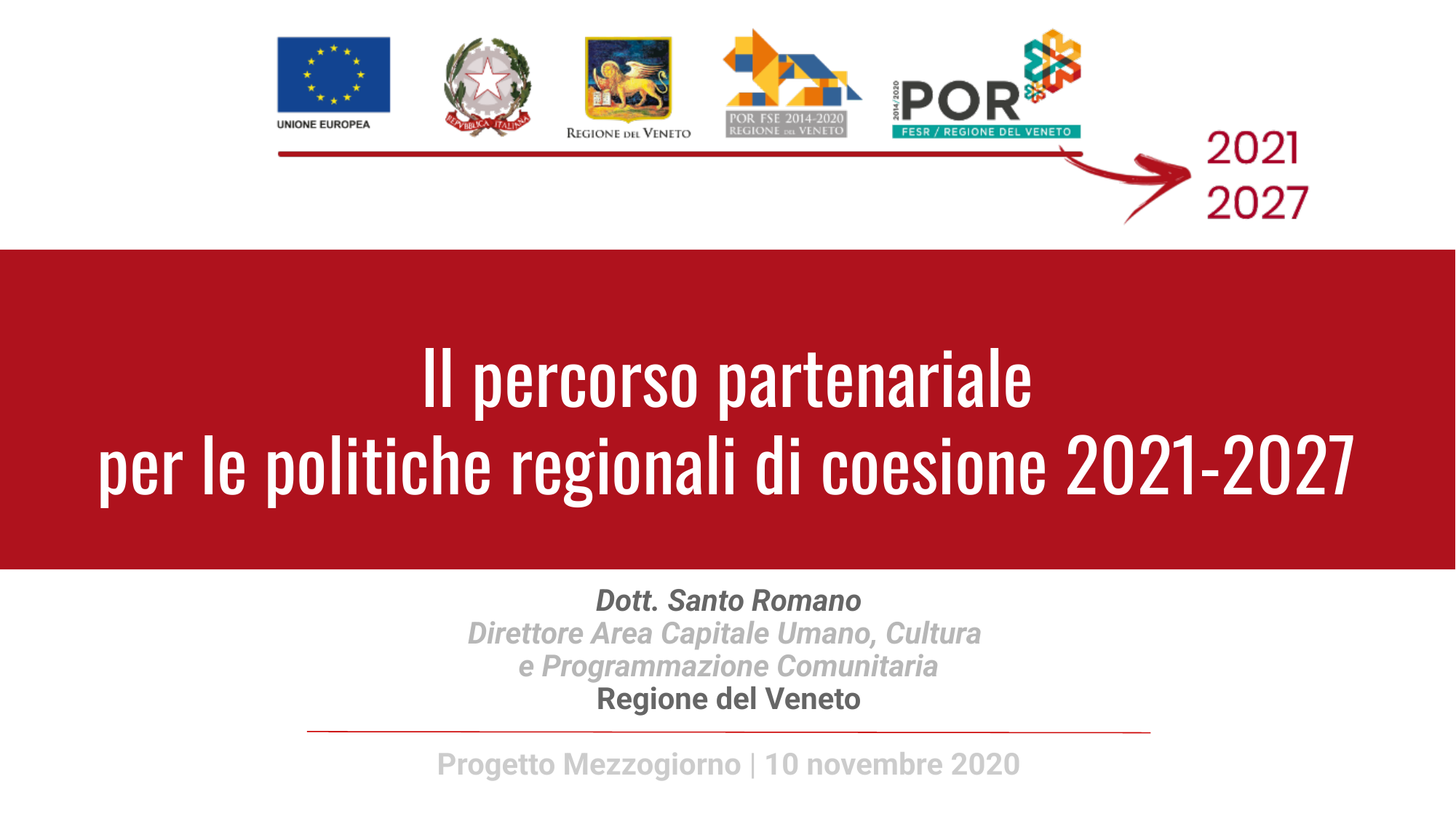

# Il percorso partenariale
per le politiche regionali di coesione 2021-2027
Dott. Santo Romano
Direttore Area Capitale Umano, Cultura
e Programmazione Comunitaria
Regione del Veneto

Progetto Mezzogiorno | 10 novembre 2020